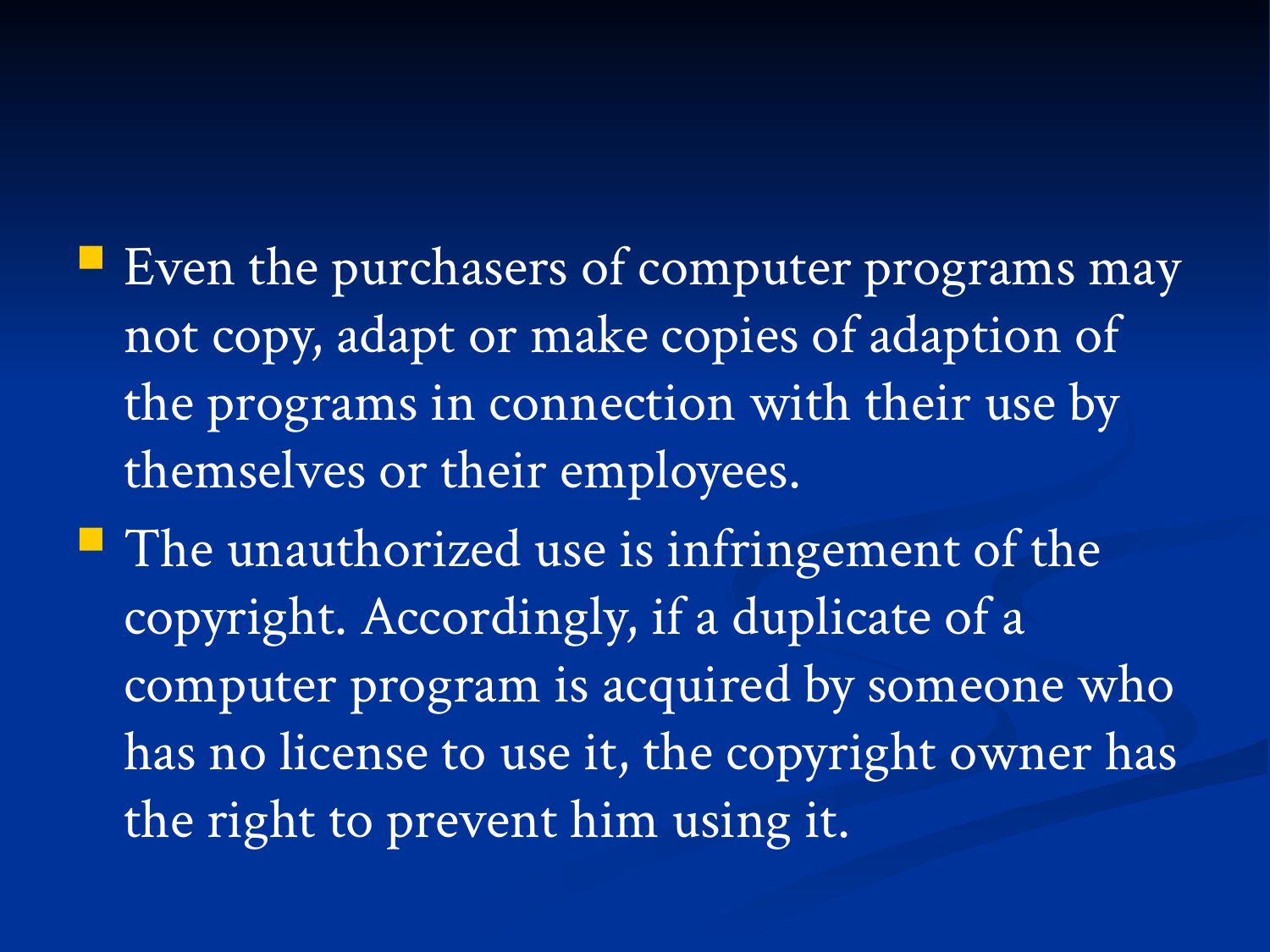

#
Even the purchasers of computer programs may not copy, adapt or make copies of adaption of the programs in connection with their use by themselves or their employees.
The unauthorized use is infringement of the copyright. Accordingly, if a duplicate of a computer program is acquired by someone who has no license to use it, the copyright owner has the right to prevent him using it.